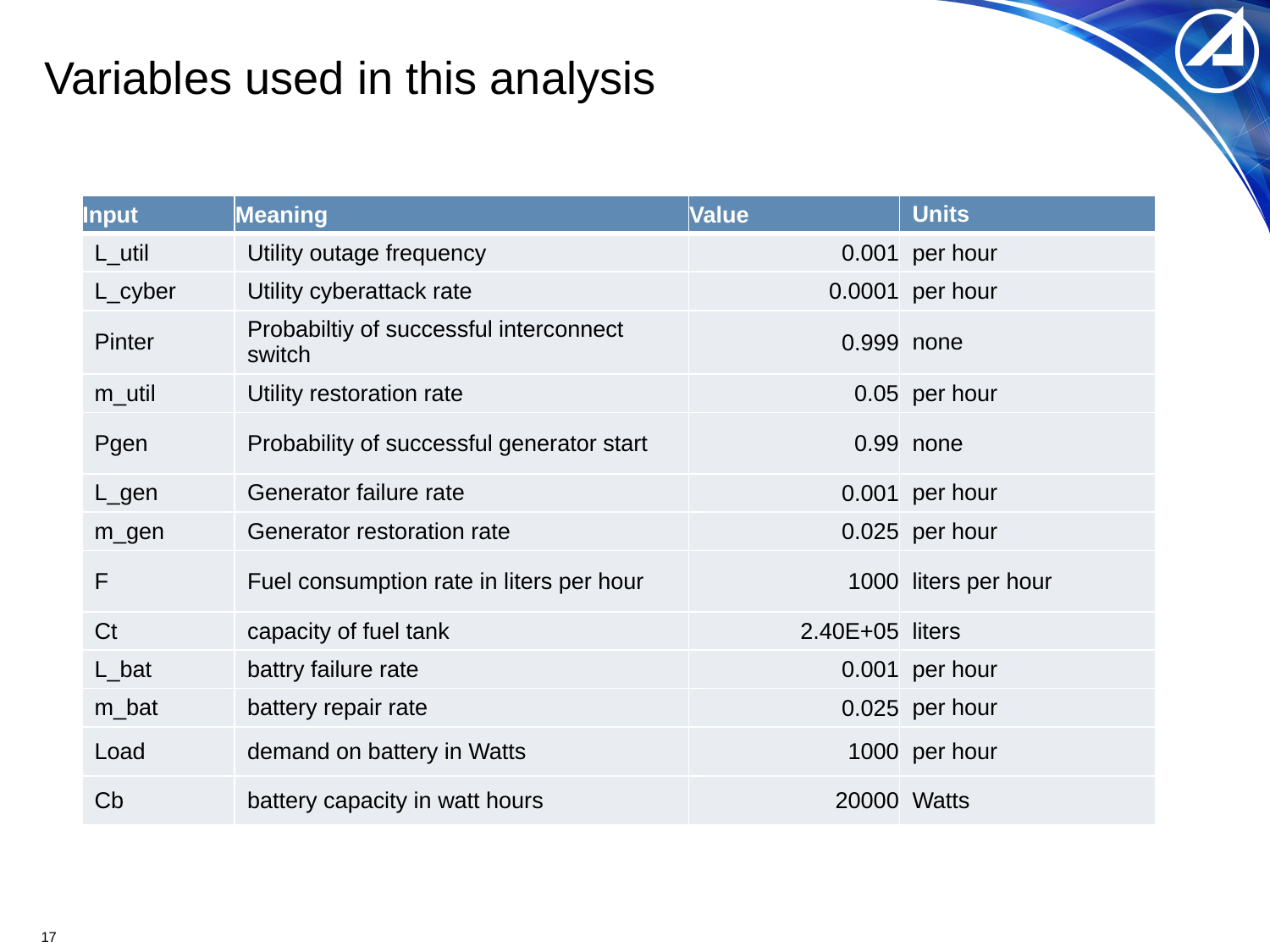

# Variables used in this analysis
| Input | Meaning | Value | Units |
| --- | --- | --- | --- |
| L\_util | Utility outage frequency | 0.001 | per hour |
| L\_cyber | Utility cyberattack rate | 0.0001 | per hour |
| Pinter | Probabiltiy of successful interconnect switch | 0.999 | none |
| m\_util | Utility restoration rate | 0.05 | per hour |
| Pgen | Probability of successful generator start | 0.99 | none |
| L\_gen | Generator failure rate | 0.001 | per hour |
| m\_gen | Generator restoration rate | 0.025 | per hour |
| F | Fuel consumption rate in liters per hour | 1000 | liters per hour |
| Ct | capacity of fuel tank | 2.40E+05 | liters |
| L\_bat | battry failure rate | 0.001 | per hour |
| m\_bat | battery repair rate | 0.025 | per hour |
| Load | demand on battery in Watts | 1000 | per hour |
| Cb | battery capacity in watt hours | 20000 | Watts |